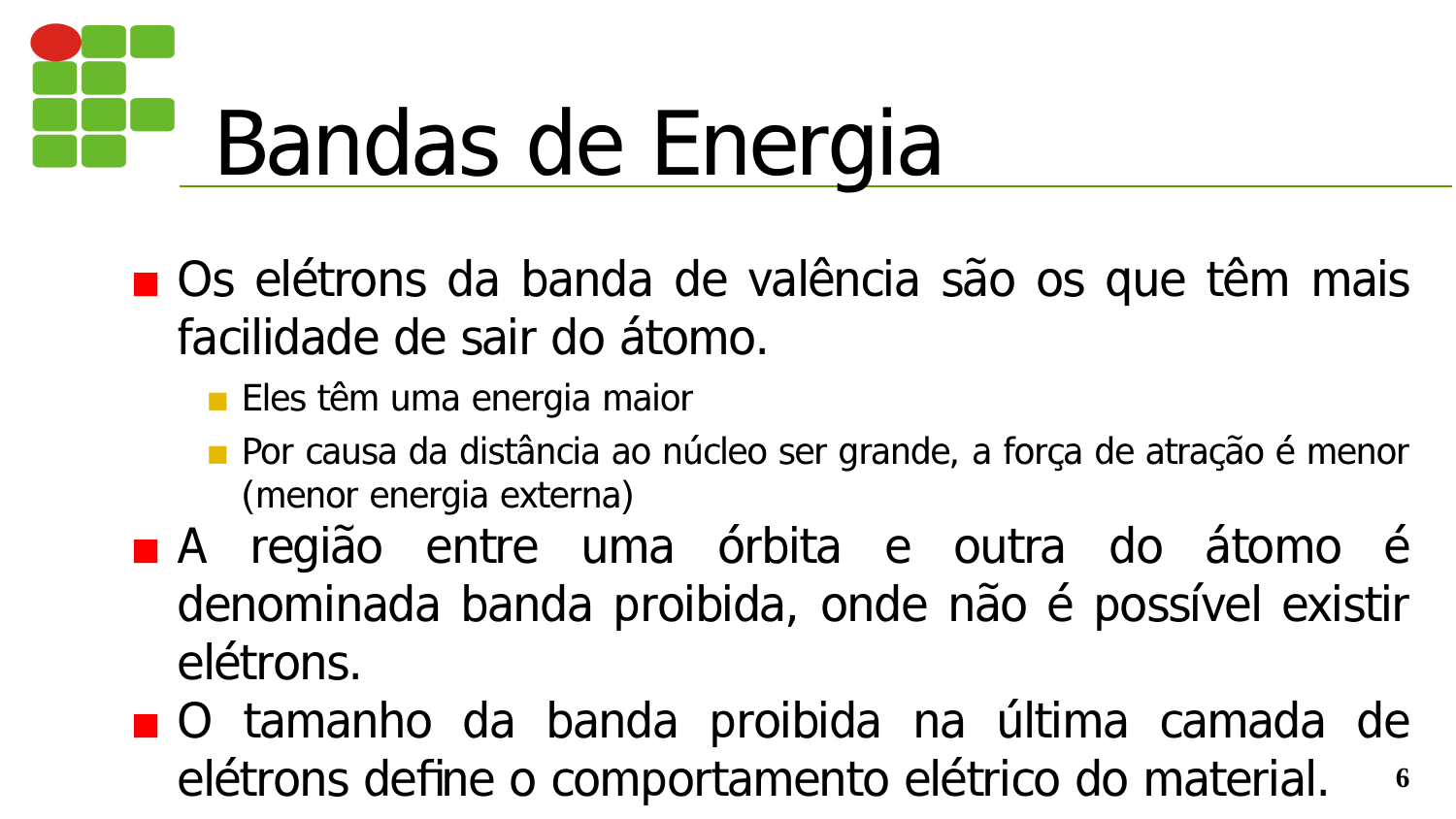

# Bandas de Energia
Os elétrons da banda de valência são os que têm mais facilidade de sair do átomo.
Eles têm uma energia maior
Por causa da distância ao núcleo ser grande, a força de atração é menor (menor energia externa)
A região entre uma órbita e outra do átomo é denominada banda proibida, onde não é possível existir elétrons.
O tamanho da banda proibida na última camada de elétrons define o comportamento elétrico do material.
6